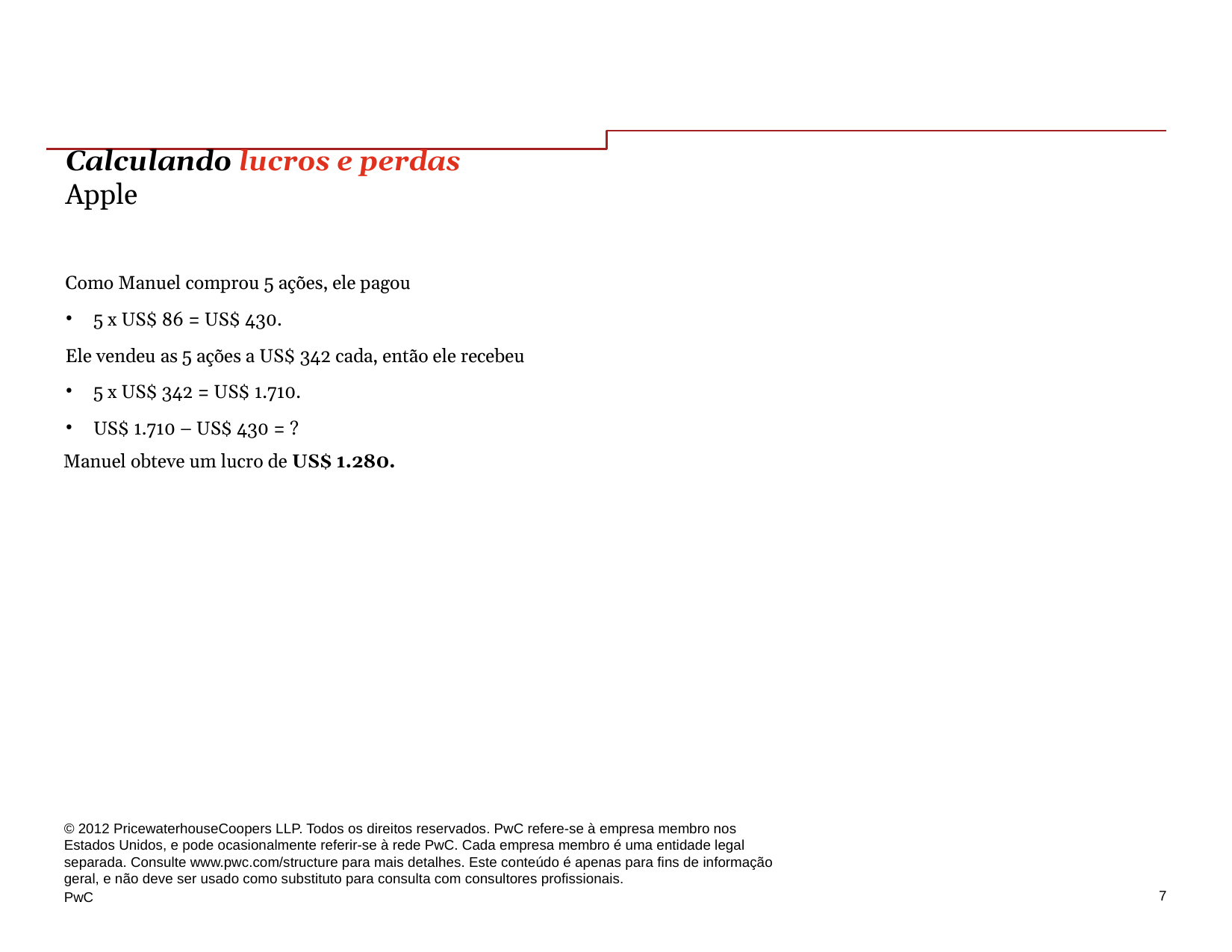

# Calculando lucros e perdas Apple
Como Manuel comprou 5 ações, ele pagou
5 x US$ 86 = US$ 430.
Ele vendeu as 5 ações a US$ 342 cada, então ele recebeu
5 x US$ 342 = US$ 1.710.
US$ 1.710 – US$ 430 = ?
Manuel obteve um lucro de US$ 1.280.
© 2012 PricewaterhouseCoopers LLP. Todos os direitos reservados. PwC refere-se à empresa membro nos Estados Unidos, e pode ocasionalmente referir-se à rede PwC. Cada empresa membro é uma entidade legal separada. Consulte www.pwc.com/structure para mais detalhes. Este conteúdo é apenas para fins de informação geral, e não deve ser usado como substituto para consulta com consultores profissionais.
7